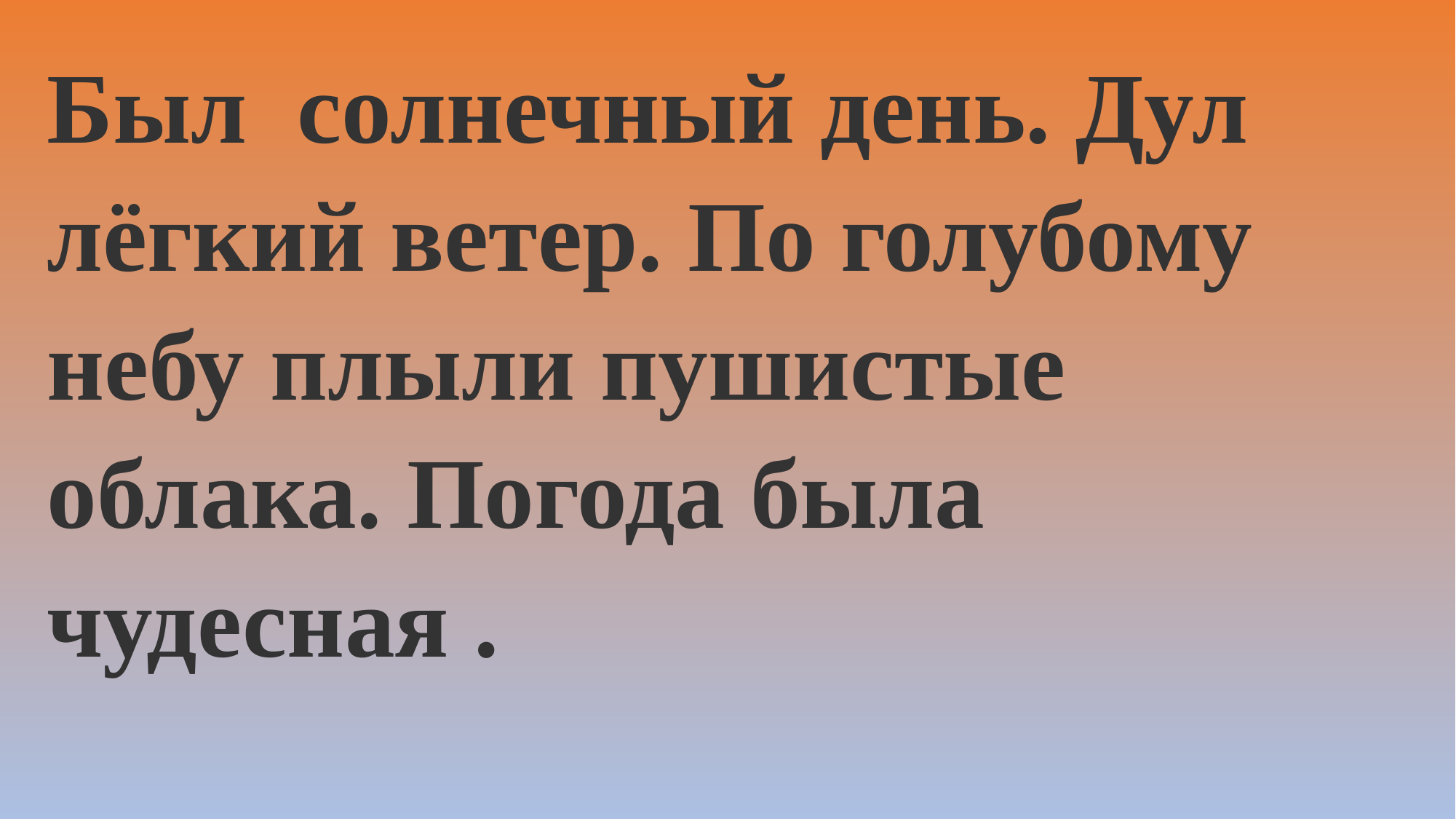

Был  солнечный день. Дул лёгкий ветер. По голубому небу плыли пушистые облака. Погода была чудесная .